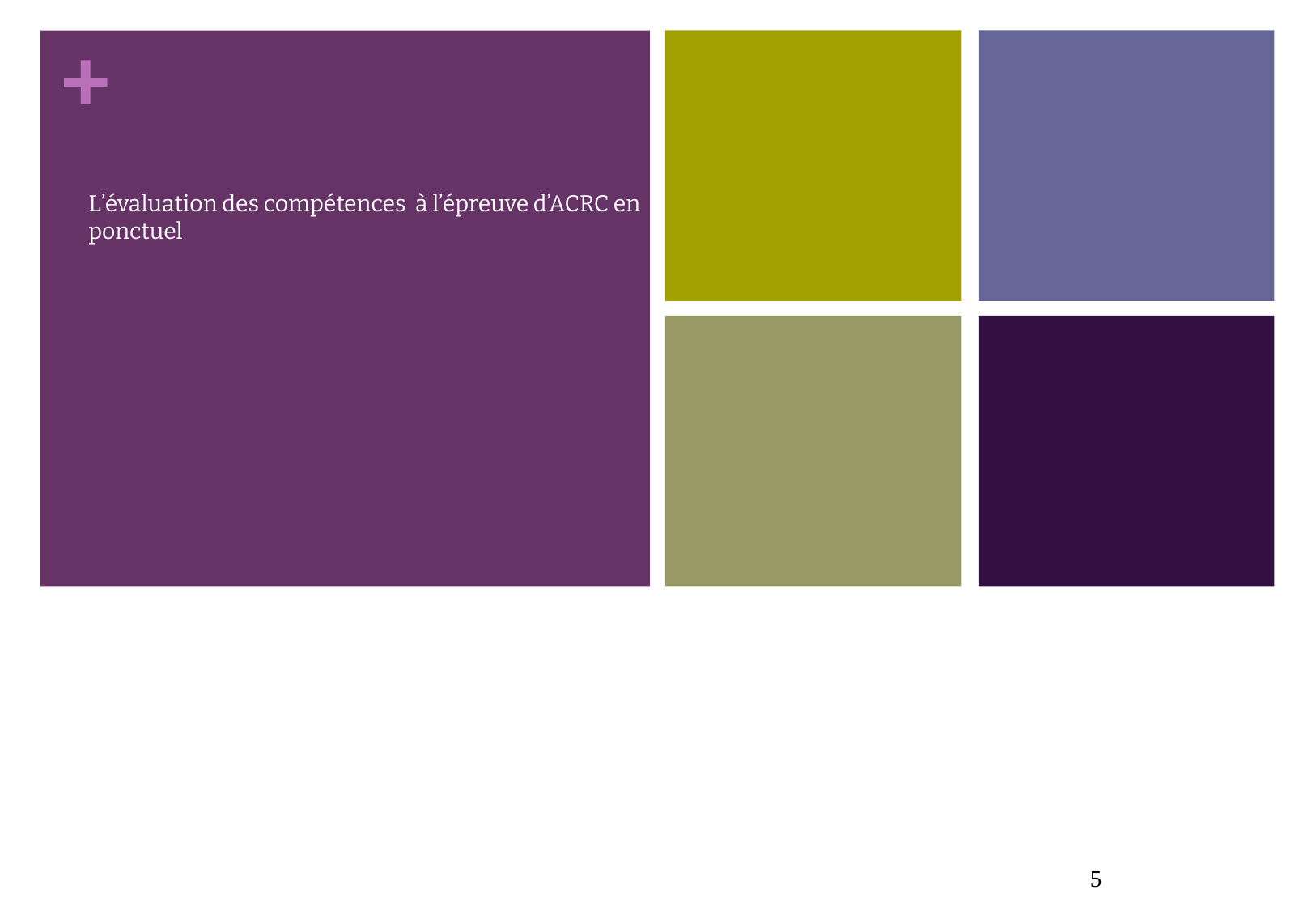

# L’évaluation des compétences  à l’épreuve d’ACRC en ponctuel
5